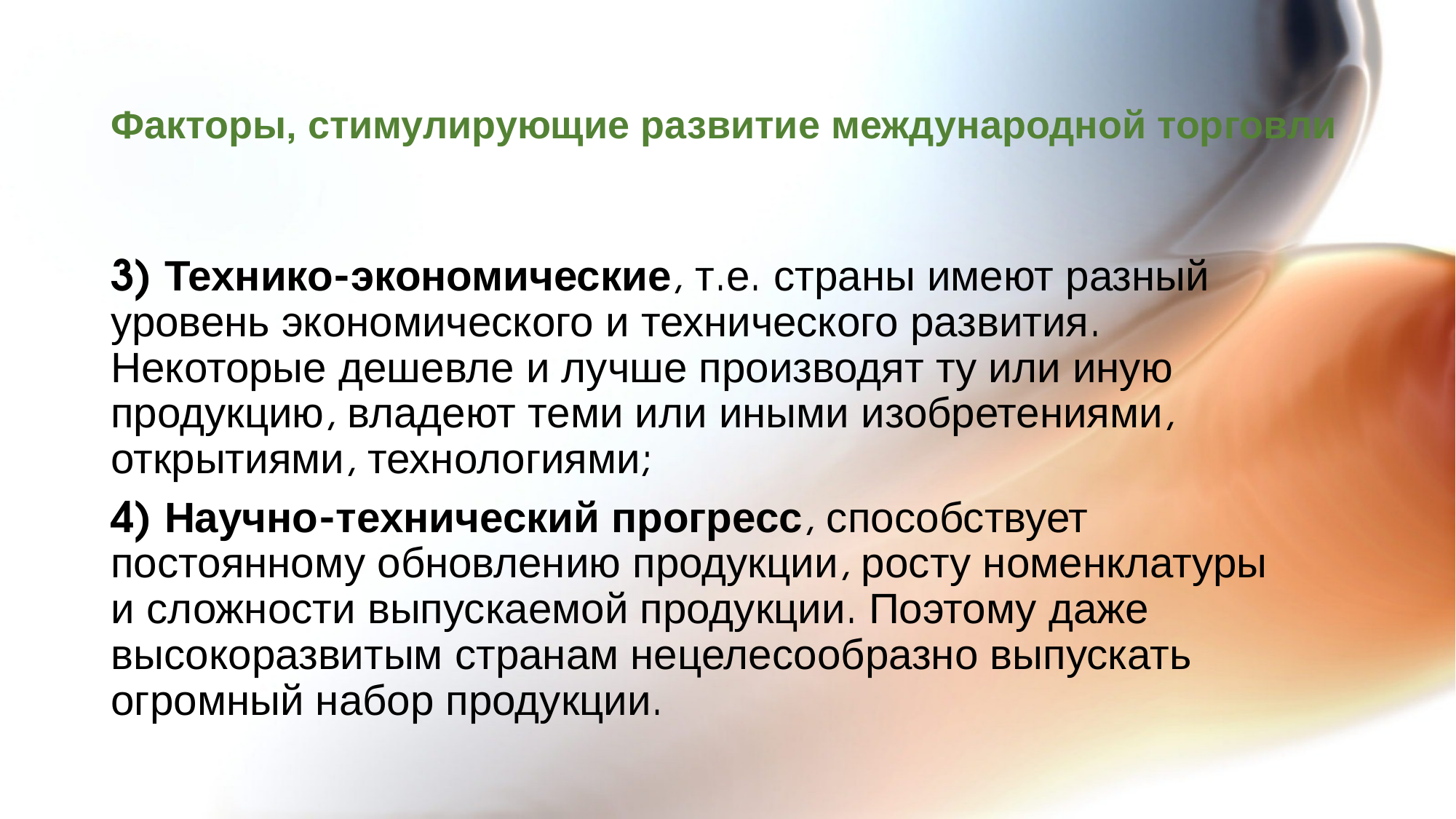

# Факторы, стимулирующие развитие международной торговли
3) Технико-экономические, т.е. страны имеют разный уровень экономического и технического развития. Некоторые дешевле и лучше производят ту или иную продукцию, владеют теми или иными изобретениями, открытиями, технологиями;
4) Научно-технический прогресс, способствует постоянному обновлению продукции, росту номенклатуры и сложности выпускаемой продукции. Поэтому даже высокоразвитым странам нецелесообразно выпускать огромный набор продукции.